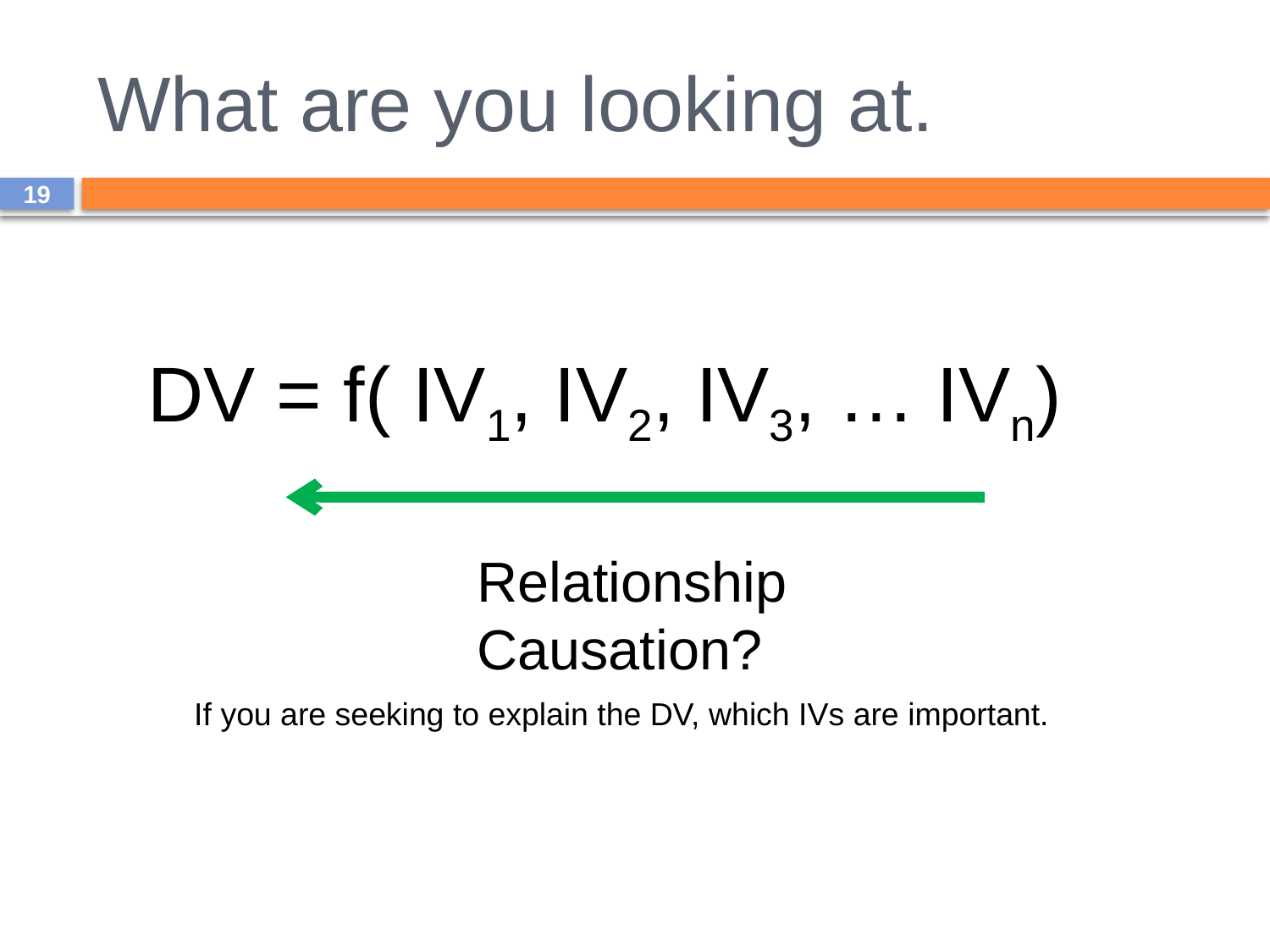

# What are you looking at.
19
DV = f( IV1, IV2, IV3, … IVn)
Relationship
Causation?
If you are seeking to explain the DV, which IVs are important.